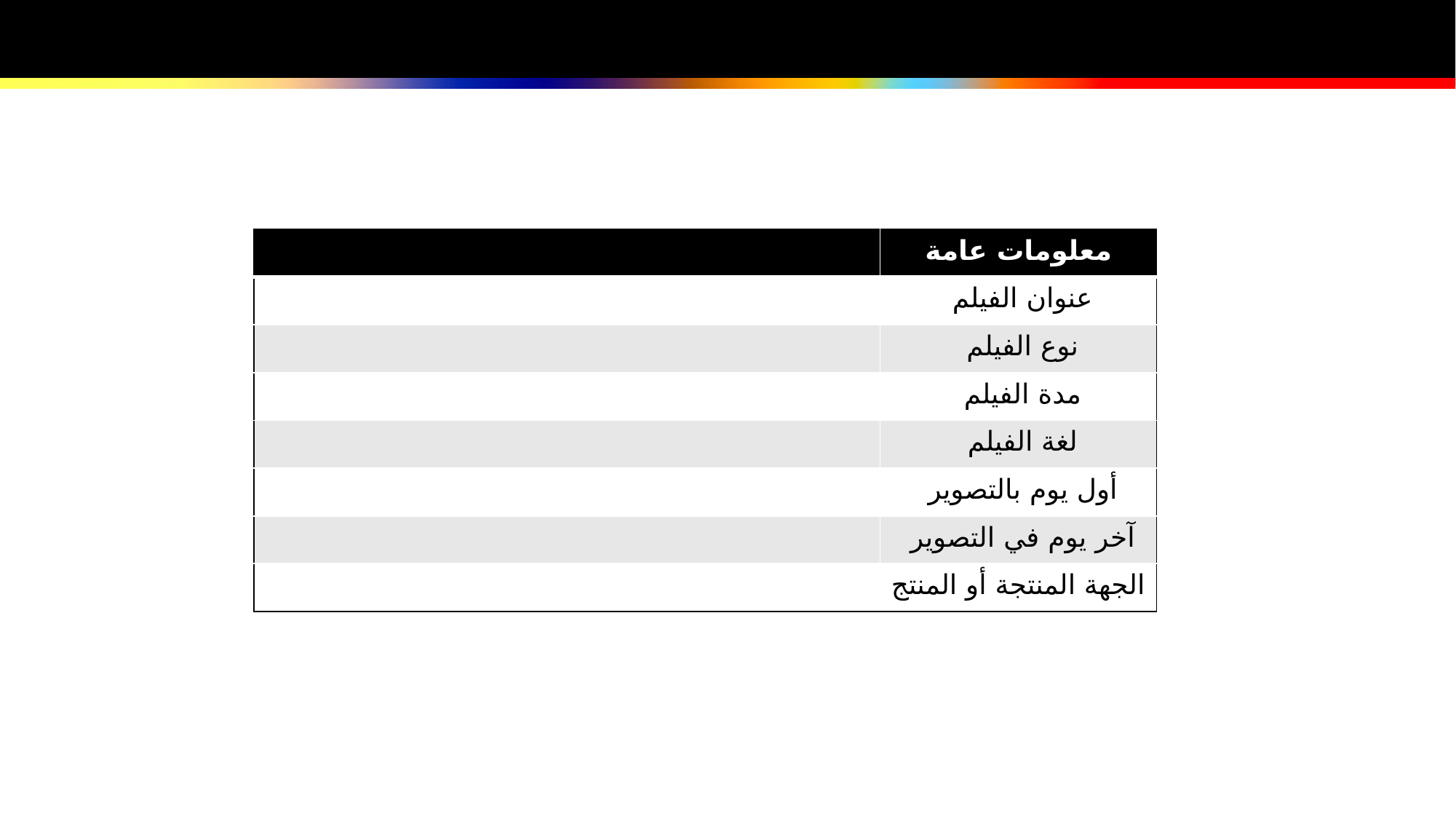

|  | معلومات عامة |
| --- | --- |
|  | عنوان الفيلم |
|  | نوع الفيلم |
|  | مدة الفيلم |
|  | لغة الفيلم |
|  | أول يوم بالتصوير |
|  | آخر يوم في التصوير |
|  | الجهة المنتجة أو المنتج |